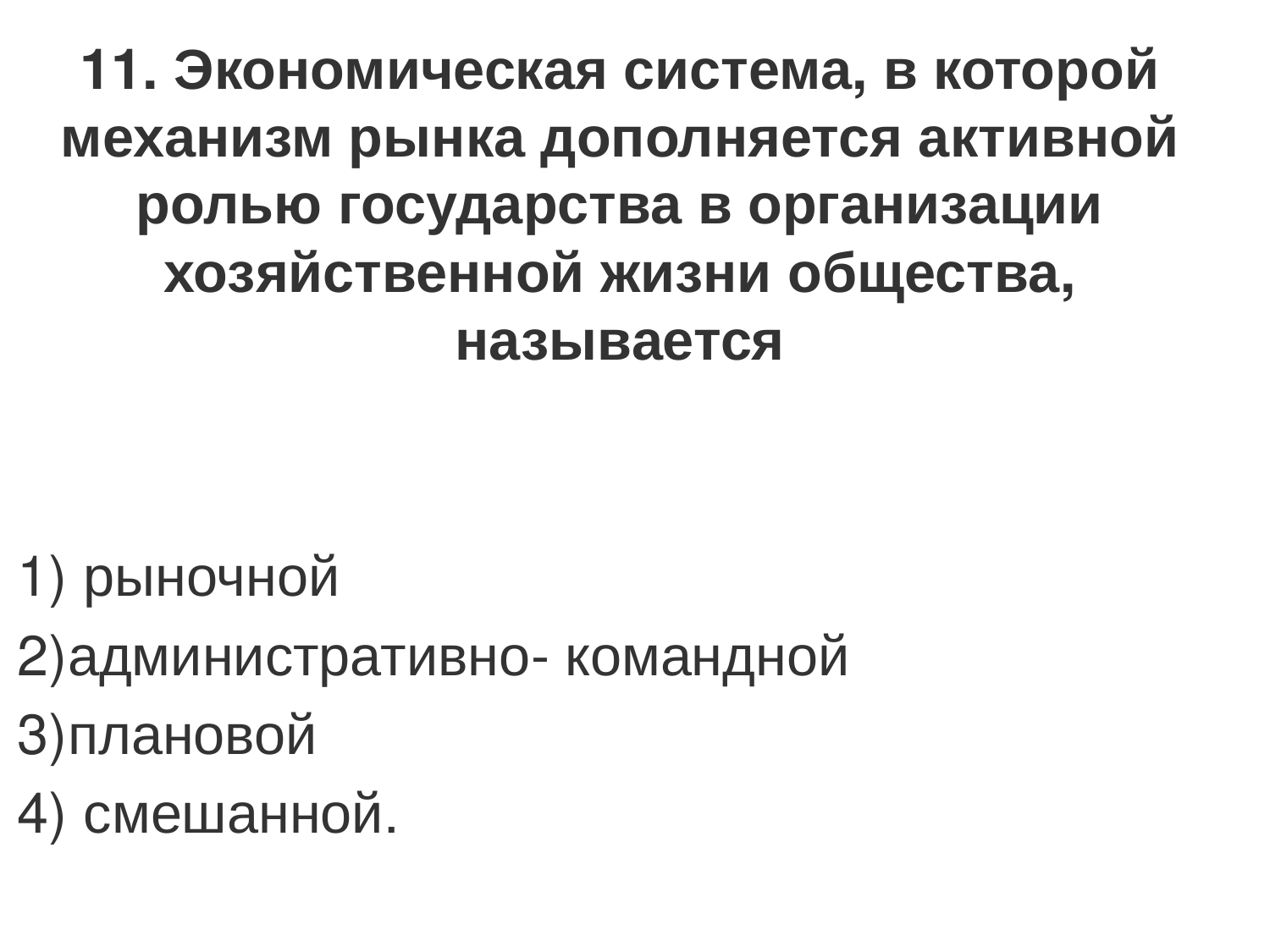

11. Экономическая система, в которой механизм рынка дополняется активной ролью государства в организации хозяйственной жизни общества, называется

1) рыночной
2)административно- командной
3)плановой
4) смешанной.